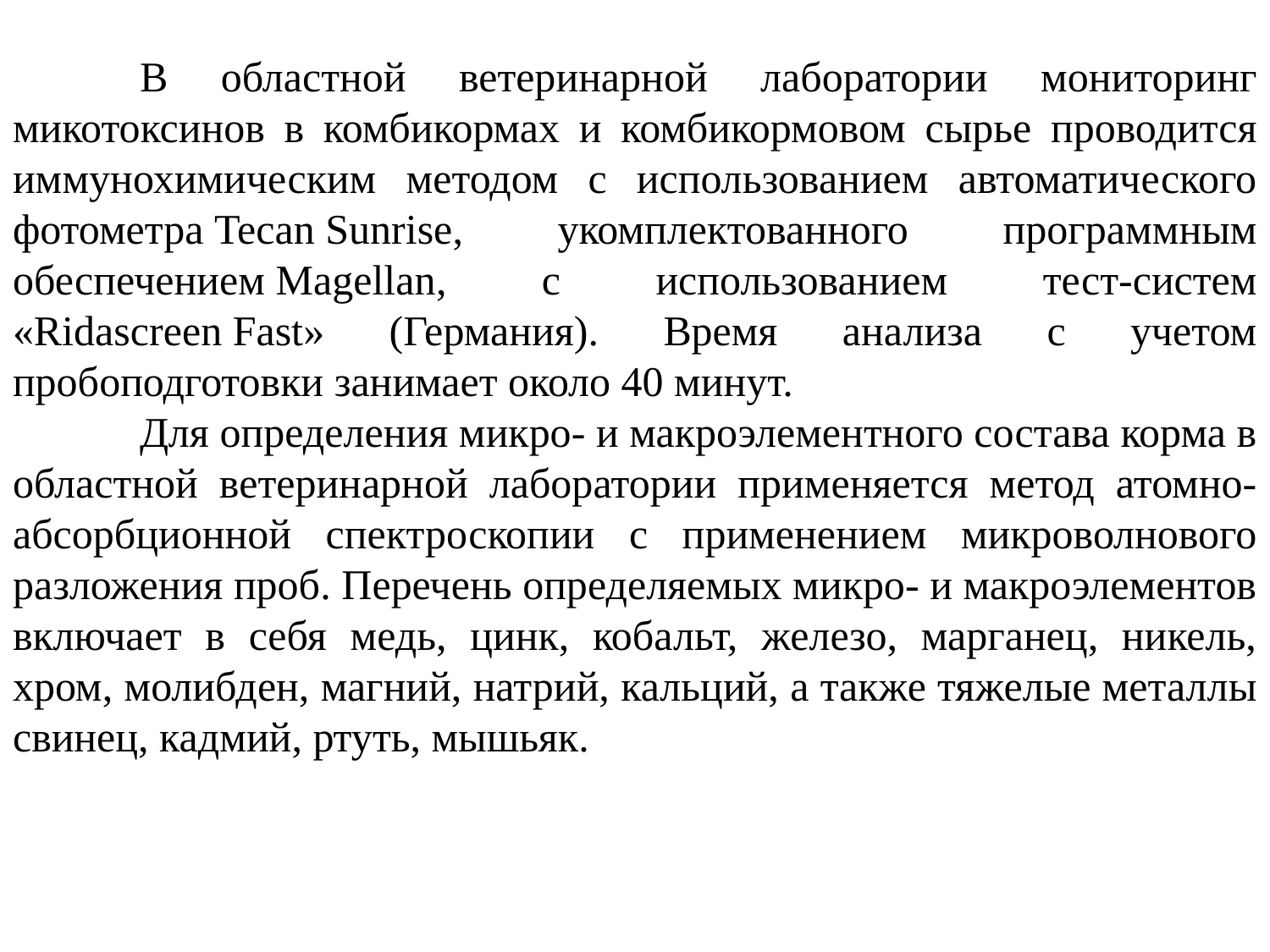

В областной ветеринарной лаборатории мониторинг микотоксинов в комбикормах и комбикормовом сырье проводится иммунохимическим методом с использованием автоматического фотометра Tecan Sunrise, укомплектованного программным обеспечением Magellan, с использованием тест-систем «Ridascreen Fast» (Германия). Время анализа с учетом пробоподготовки занимает около 40 минут.
	Для определения микро- и макроэлементного состава корма в областной ветеринарной лаборатории применяется метод атомно-абсорбционной спектроскопии с применением микроволнового разложения проб. Перечень определяемых микро- и макроэлементов включает в себя медь, цинк, кобальт, железо, марганец, никель, хром, молибден, магний, натрий, кальций, а также тяжелые металлы свинец, кадмий, ртуть, мышьяк.